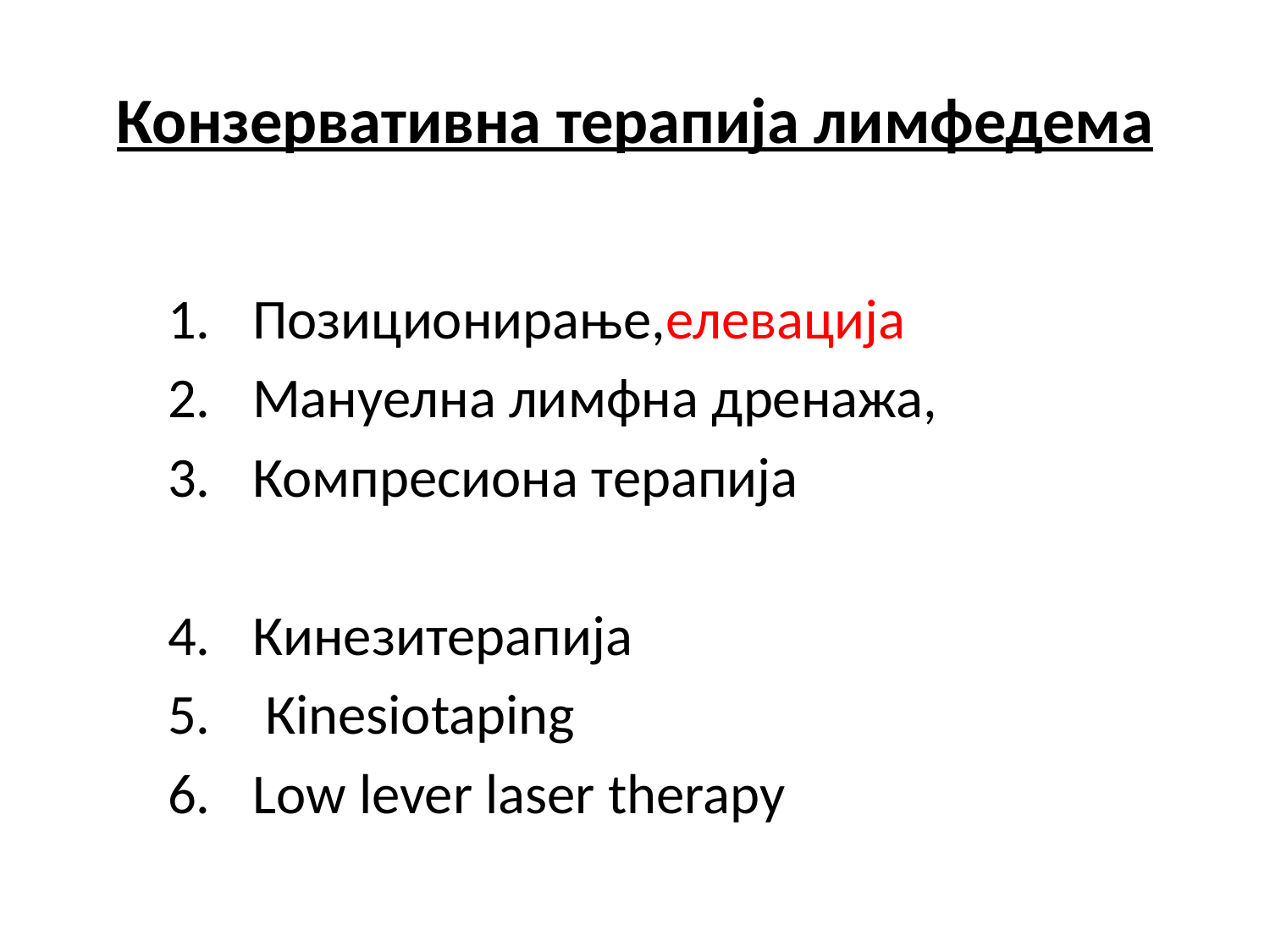

# Конзервативна терапија лимфедема
Позиционирање,елевација
Мануелна лимфна дренажа,
Компресиона терапија

Кинезитерапија
 Кinesiotaping
Lоw lever laser therapy